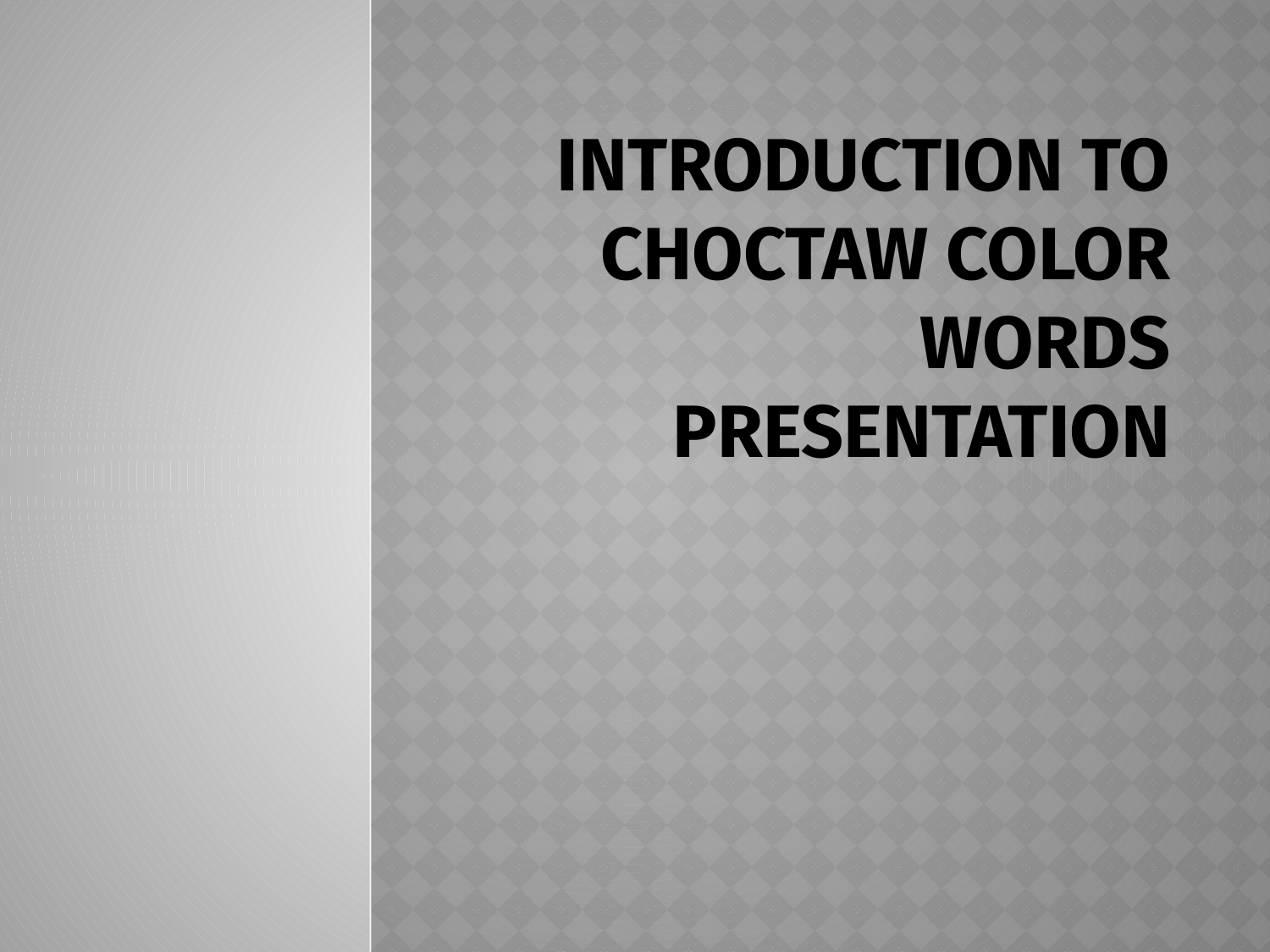

# Introduction to choctaw color words presentation